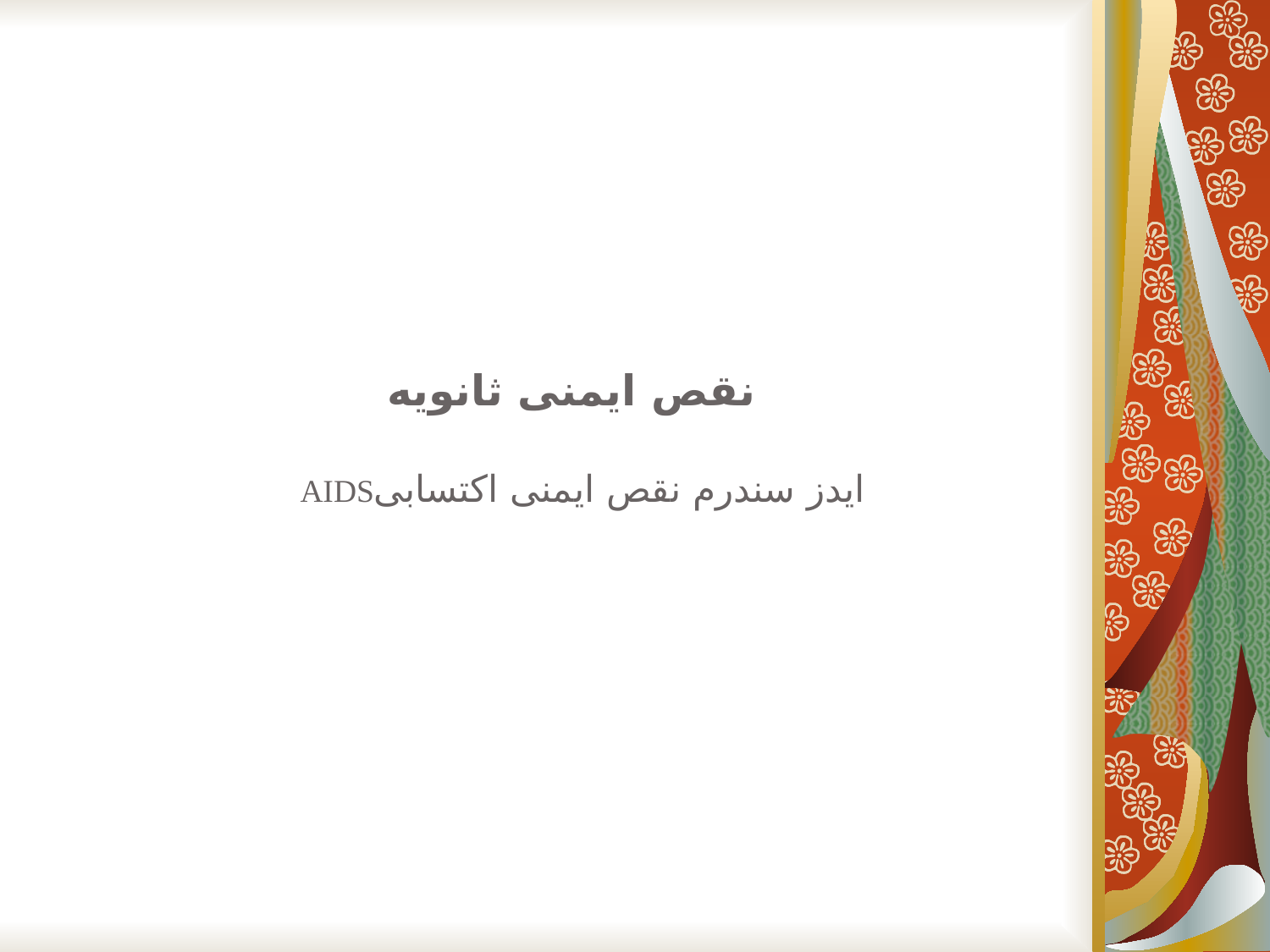

# نقص ایمنی ثانویه ایدز سندرم نقص ایمنی اکتسابیAIDS